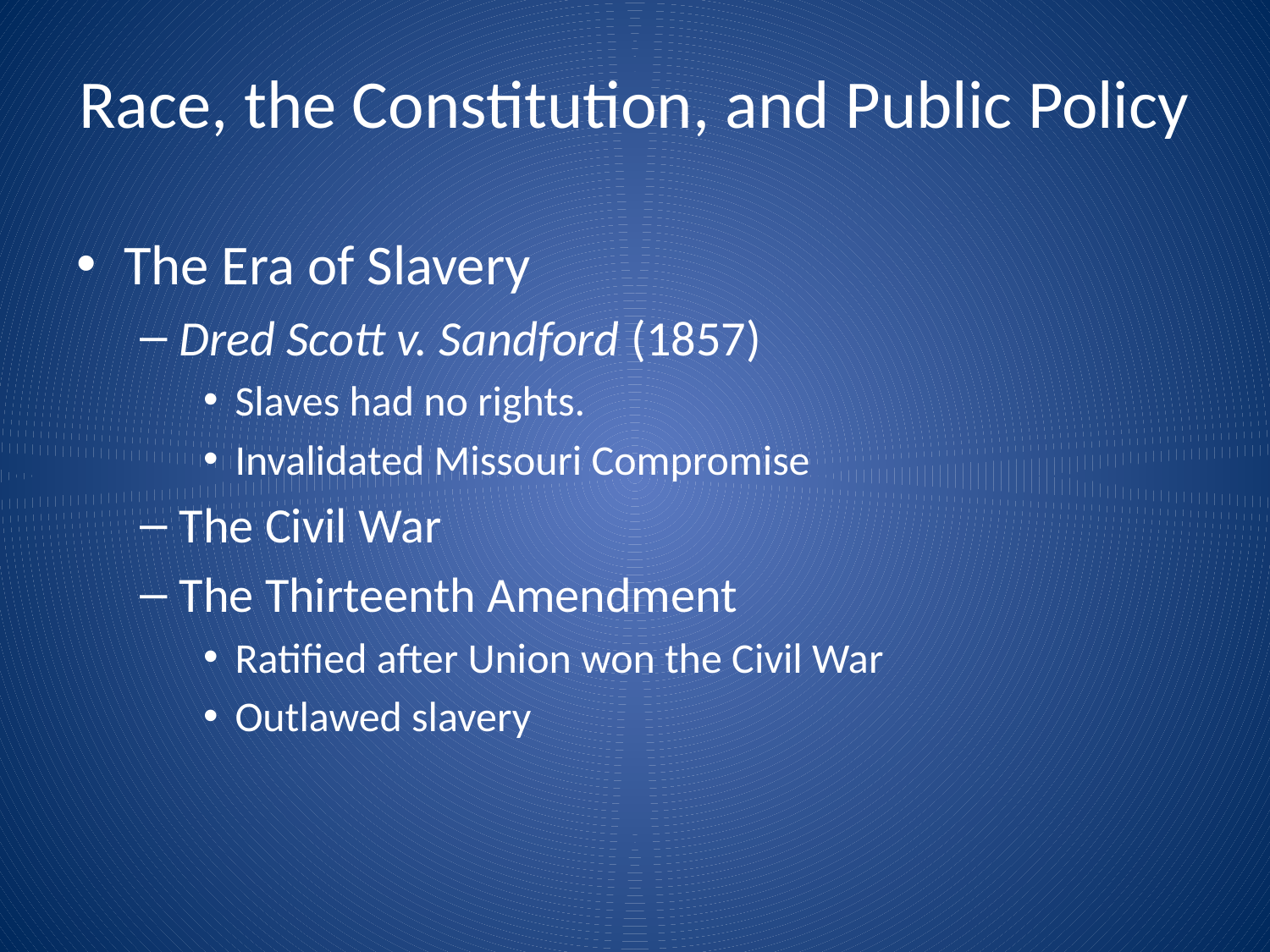

# Race, the Constitution, and Public Policy
The Era of Slavery
Dred Scott v. Sandford (1857)
Slaves had no rights.
Invalidated Missouri Compromise
The Civil War
The Thirteenth Amendment
Ratified after Union won the Civil War
Outlawed slavery